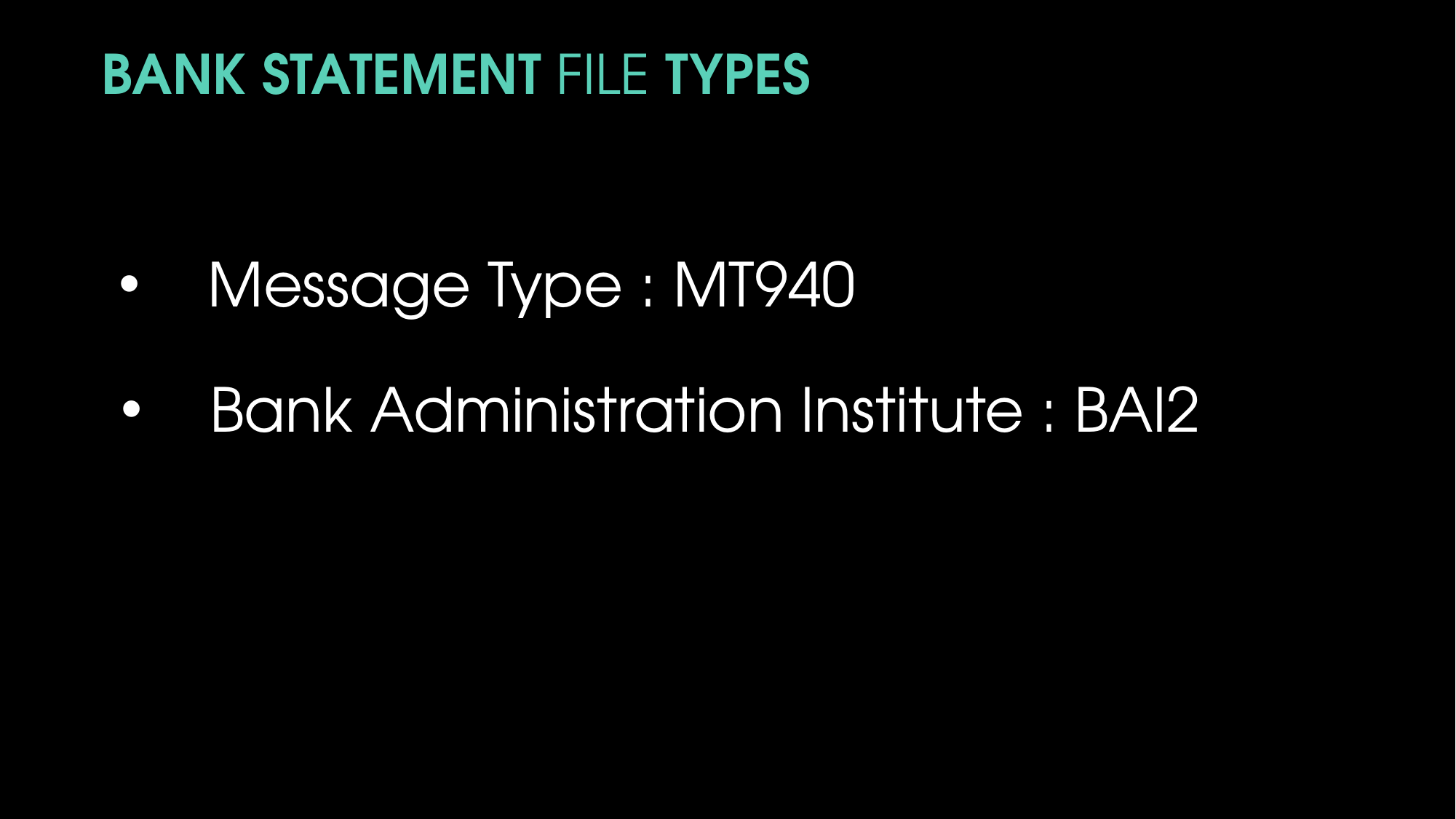

# Bank statement file types
Message Type : MT940
Bank Administration Institute : BAI2